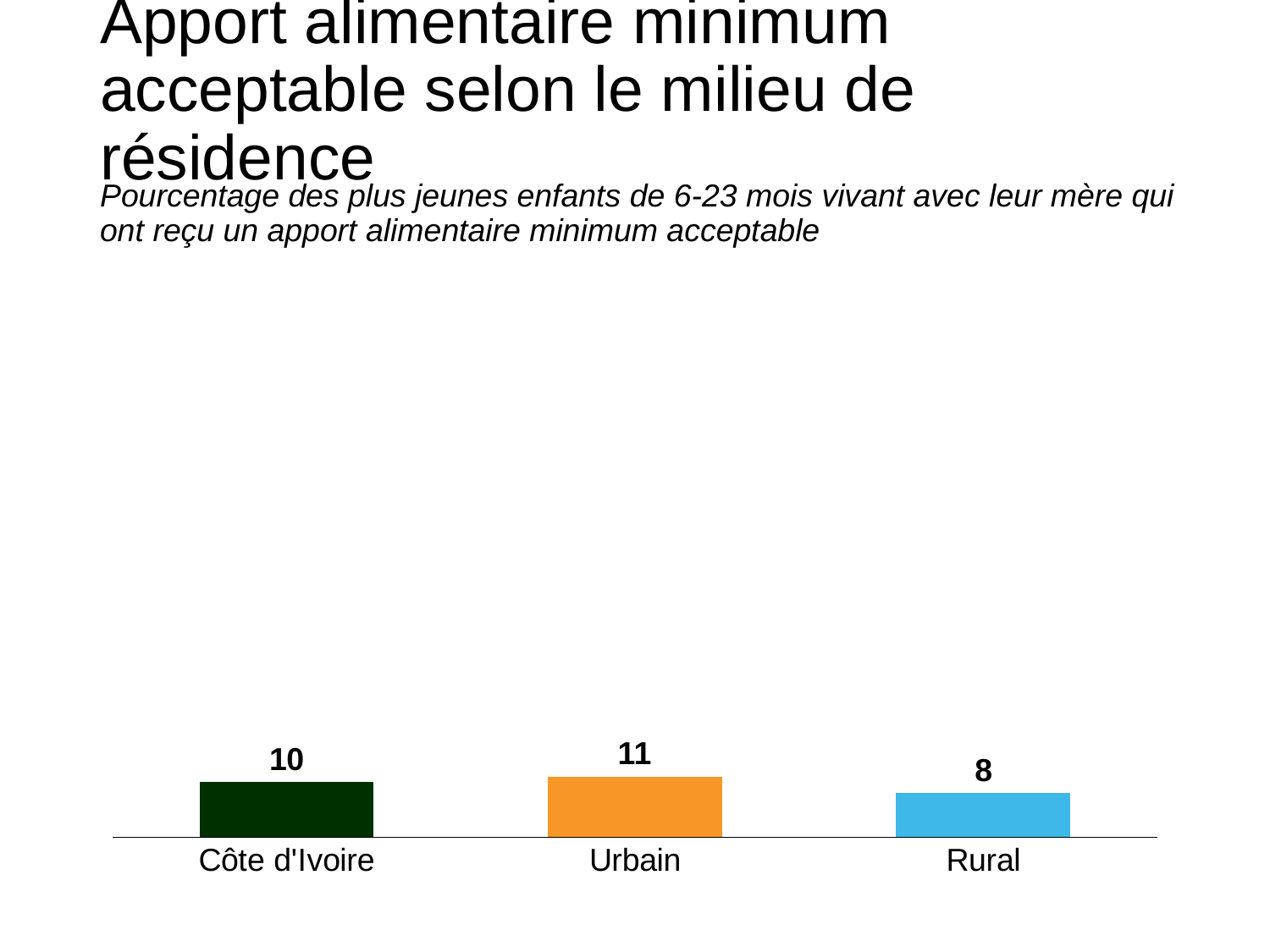

# Apport alimentaire minimum acceptable selon le milieu de résidence
Pourcentage des plus jeunes enfants de 6-23 mois vivant avec leur mère qui ont reçu un apport alimentaire minimum acceptable

### Chart

| Category | Côte d'Ivoire |
|---|---|
| Côte d'Ivoire | 10.0 |
| Urbain | 11.0 |
| Rural | 8.0 |